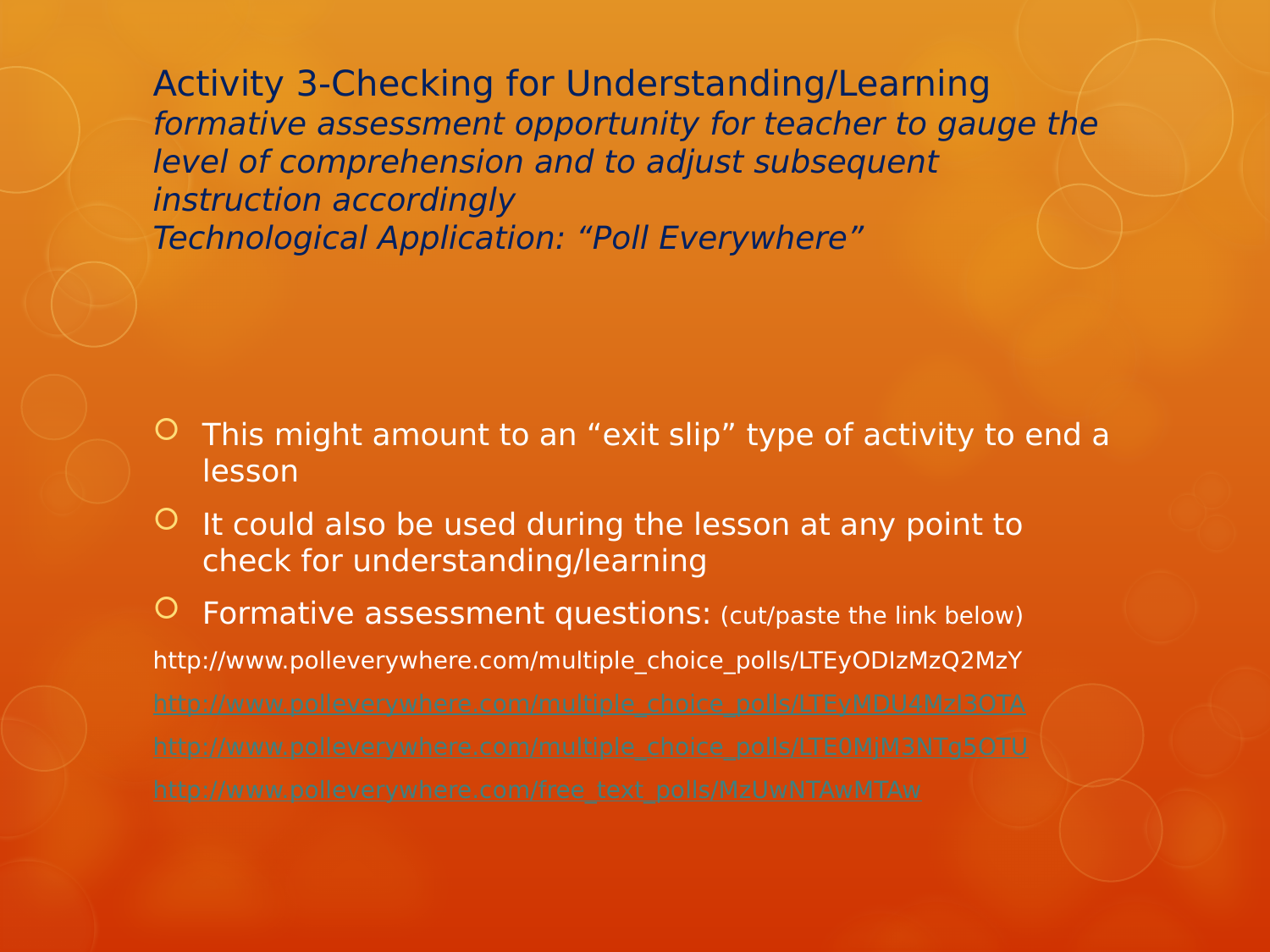

# Activity 3-Checking for Understanding/Learning formative assessment opportunity for teacher to gauge the level of comprehension and to adjust subsequent instruction accordingly Technological Application: “Poll Everywhere”

This might amount to an “exit slip” type of activity to end a lesson
It could also be used during the lesson at any point to check for understanding/learning
Formative assessment questions: (cut/paste the link below)
http://www.polleverywhere.com/multiple_choice_polls/LTEyODIzMzQ2MzY
http://www.polleverywhere.com/multiple_choice_polls/LTEyMDU4MzI3OTA
http://www.polleverywhere.com/multiple_choice_polls/LTE0MjM3NTg5OTU
http://www.polleverywhere.com/free_text_polls/MzUwNTAwMTAw